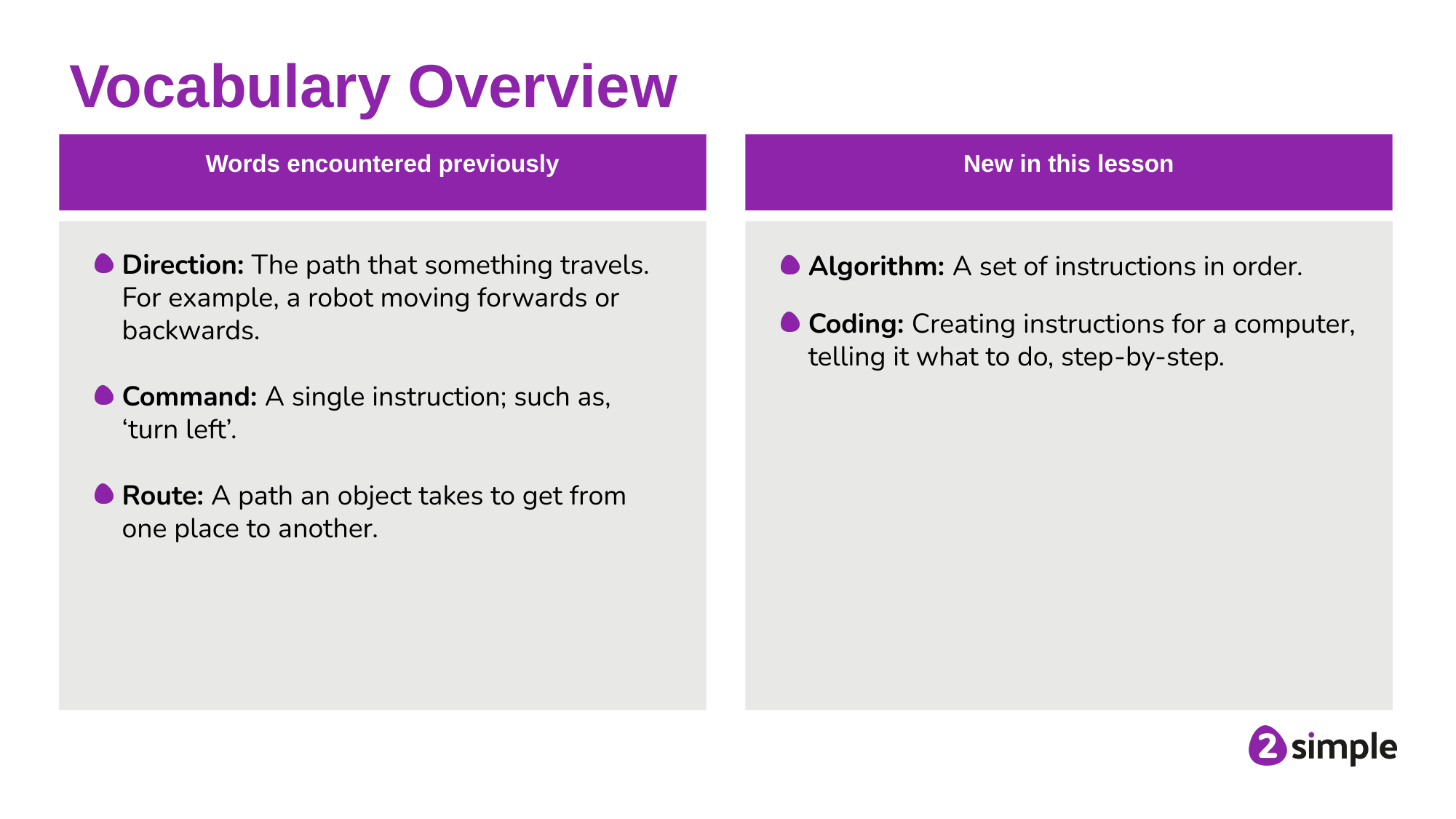

# Vocabulary Overview
Words encountered previously
New in this lesson

Direction: The path that something travels. For example, a robot moving forwards or backwards.
Command: A single instruction; such as, ‘turn left’.
Route: A path an object takes to get from one place to another.

Algorithm: A set of instructions in order.
Coding: Creating instructions for a computer, telling it what to do, step-by-step.